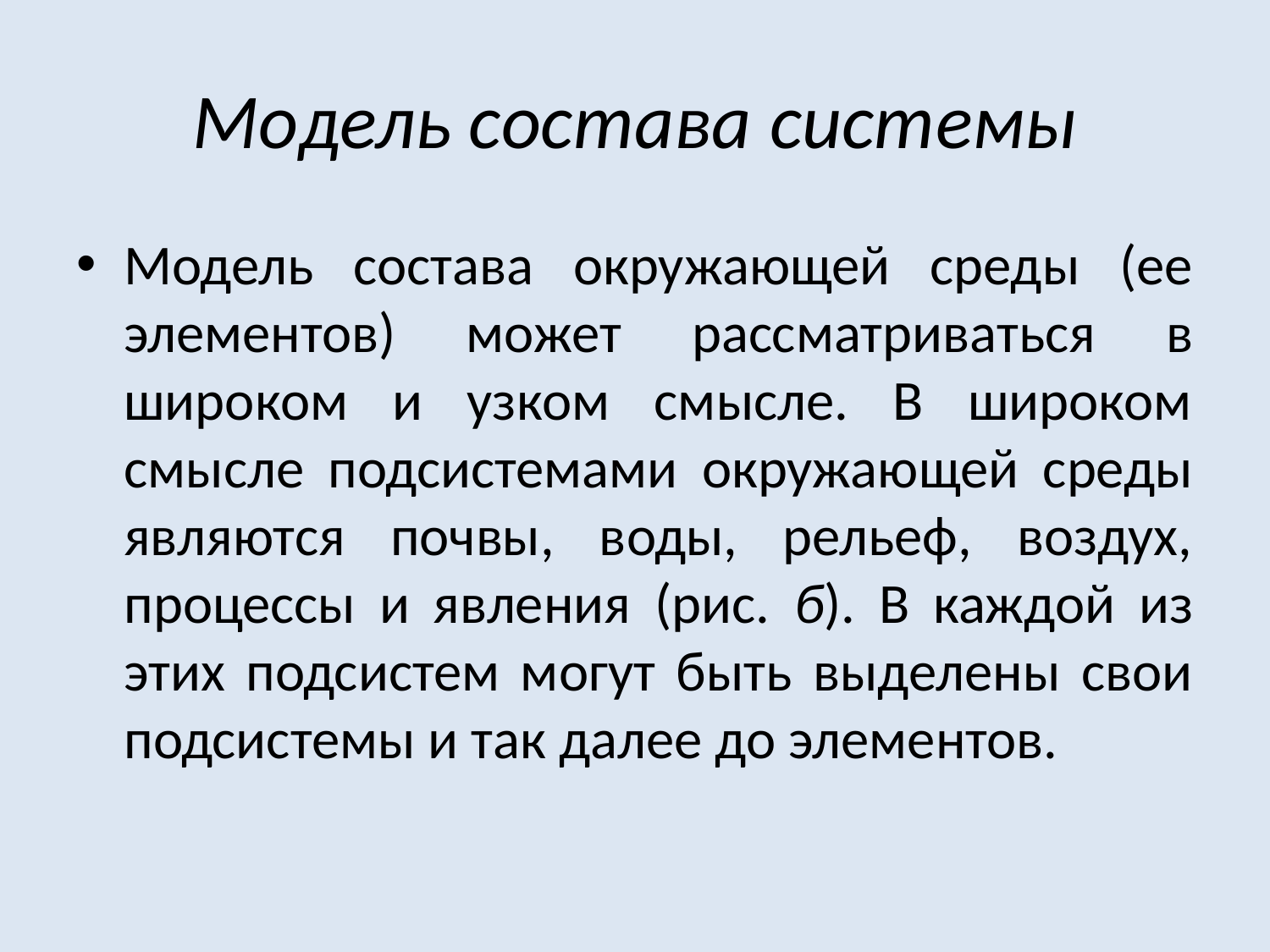

# Модель состава системы
Модель состава окружающей среды (ее элементов) может рассматриваться в широком и узком смысле. В широком смысле подсистемами окружающей среды являются почвы, воды, рельеф, воздух, процессы и явления (рис. б). В каждой из этих подсистем могут быть выделены свои подсистемы и так далее до элементов.